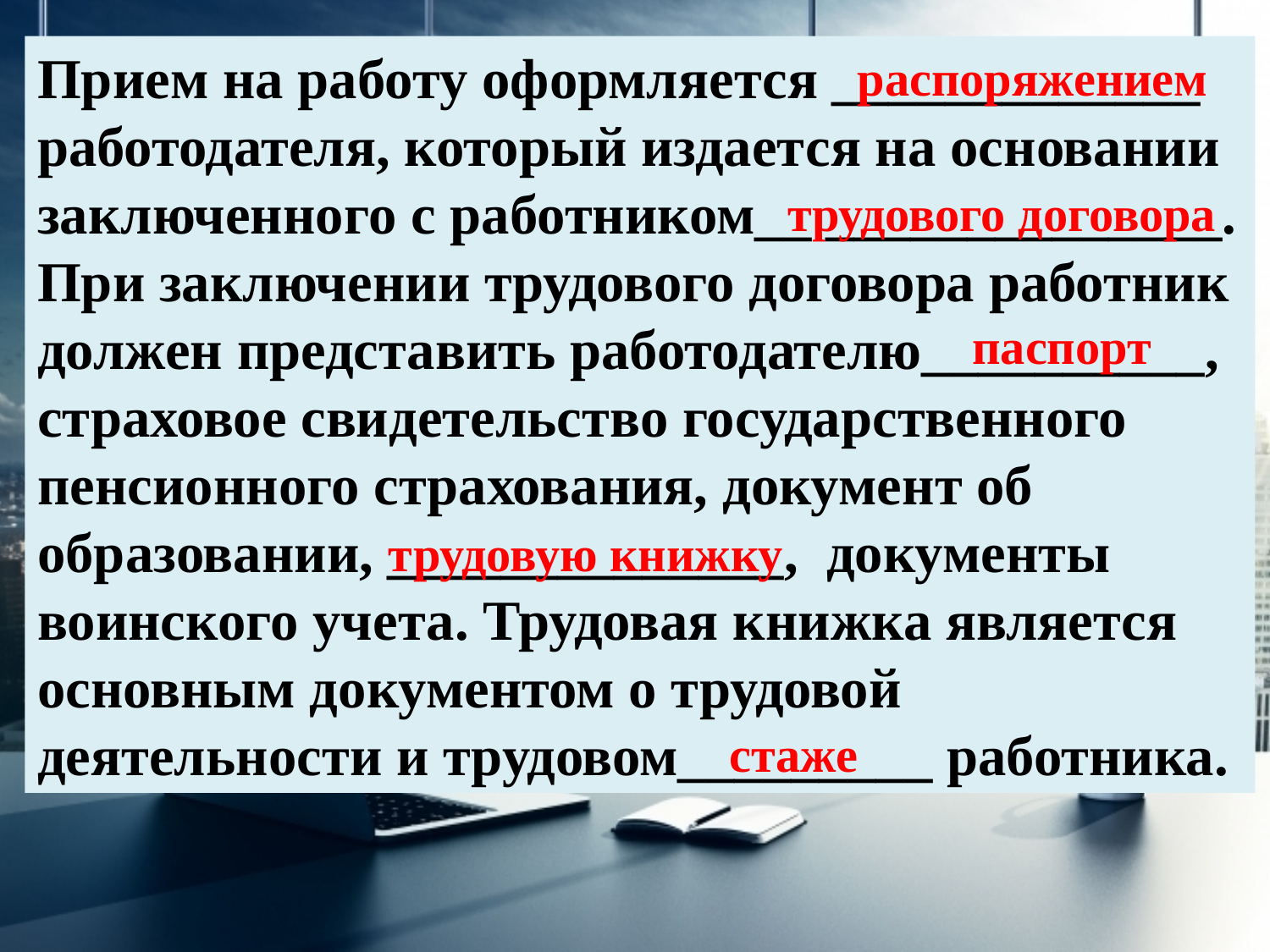

Прием на работу оформляется _____________ работодателя, который издается на основании заключенного с работником__ ______________.
При заключении трудового договора работник должен представить работодателю__________,
страховое свидетельство государственного пенсионного страхования, документ об образовании, ______________,  документы воинского учета. Трудовая книжка является основным документом о трудовой деятельности и трудовом_________ работника.
распоряжением
трудового договора
паспорт
трудовую книжку
стаже